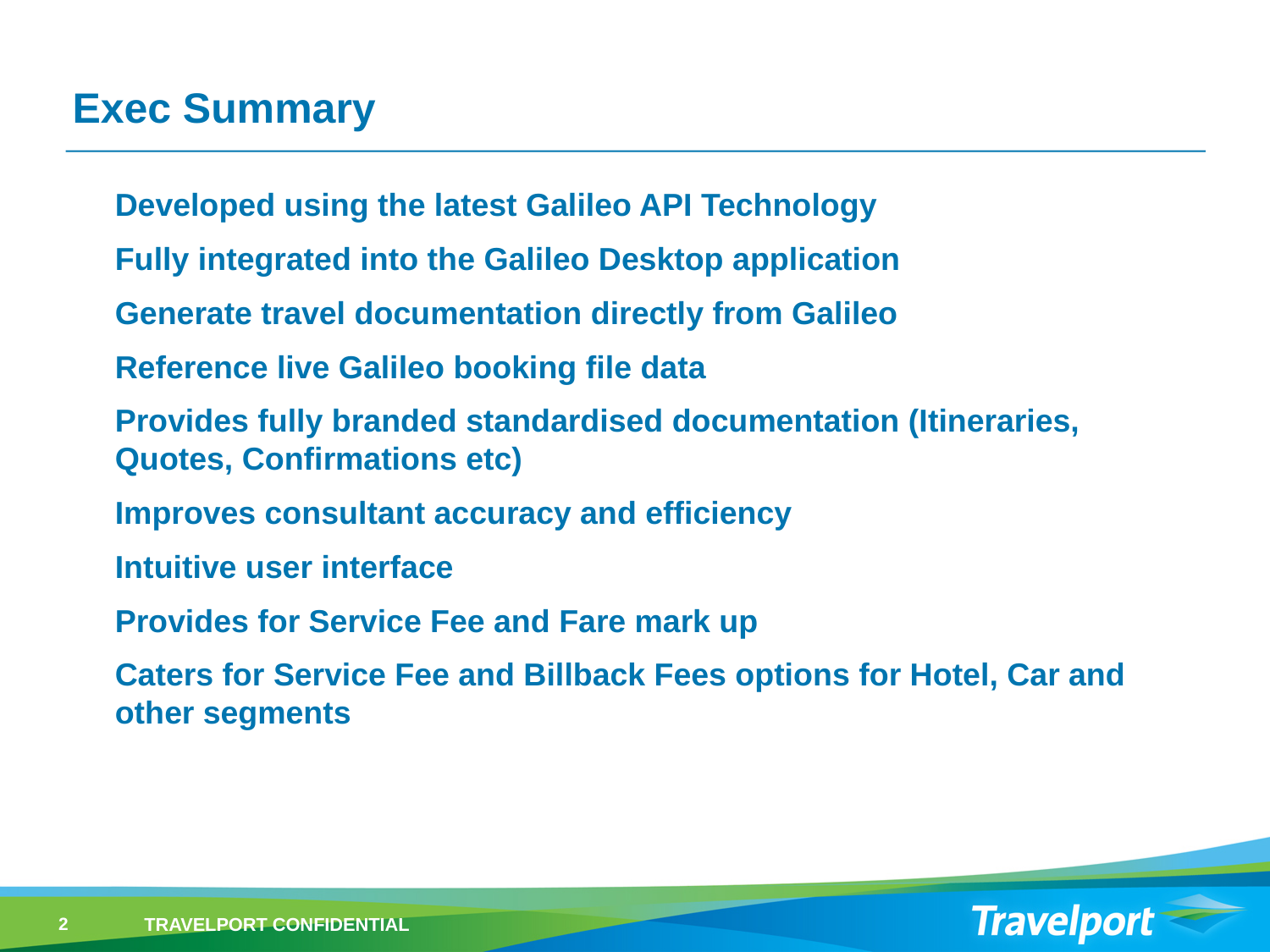

# Exec Summary
Developed using the latest Galileo API Technology
Fully integrated into the Galileo Desktop application
Generate travel documentation directly from Galileo
Reference live Galileo booking file data
Provides fully branded standardised documentation (Itineraries, Quotes, Confirmations etc)
Improves consultant accuracy and efficiency
Intuitive user interface
Provides for Service Fee and Fare mark up
Caters for Service Fee and Billback Fees options for Hotel, Car and other segments

2
TRAVELPORT CONFIDENTIAL